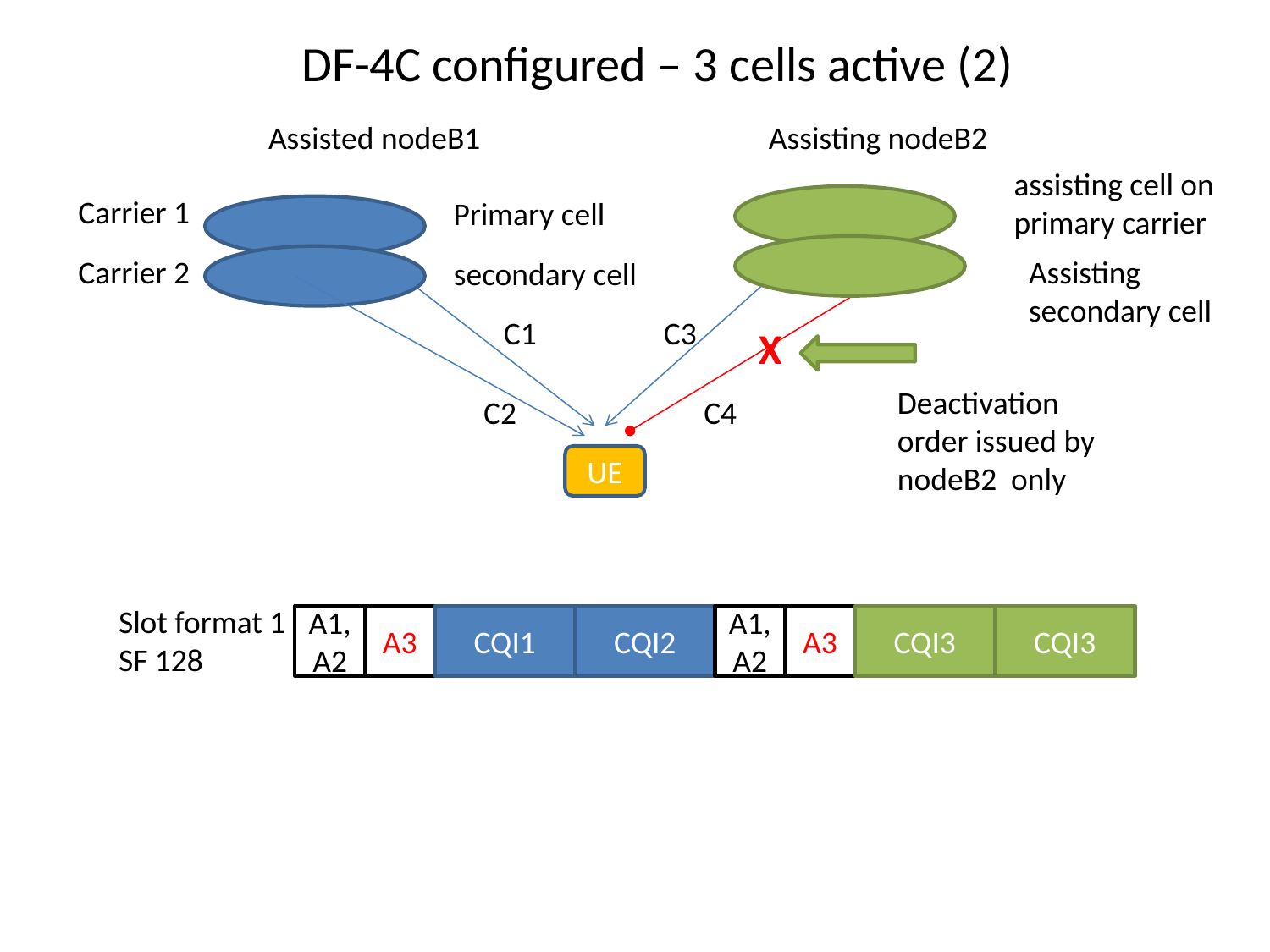

DF-4C configured – 3 cells active (2)
Assisted nodeB1
Assisting nodeB2
assisting cell on
primary carrier
Carrier 1

Primary cell

Carrier 2

Assisting
secondary cell
secondary cell

C1
C3
X
Deactivation order issued by nodeB2  only
C2
C4
UE
Slot format 1
SF 128

A1, A2
A3
CQI1
CQI2
A1, A2
A3
CQI3
CQI3